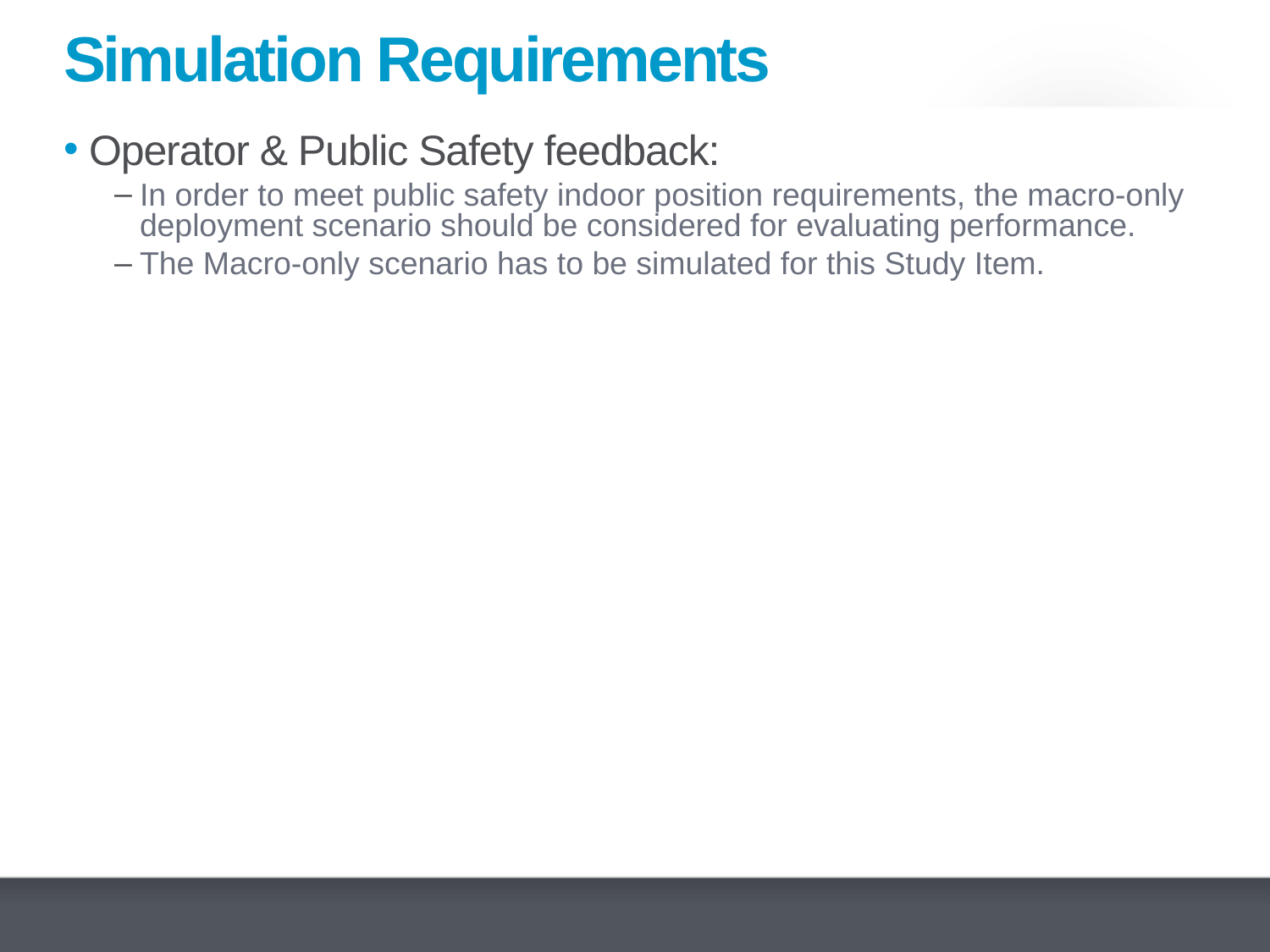

# Simulation Requirements
Operator & Public Safety feedback:
In order to meet public safety indoor position requirements, the macro-only deployment scenario should be considered for evaluating performance.
The Macro-only scenario has to be simulated for this Study Item.